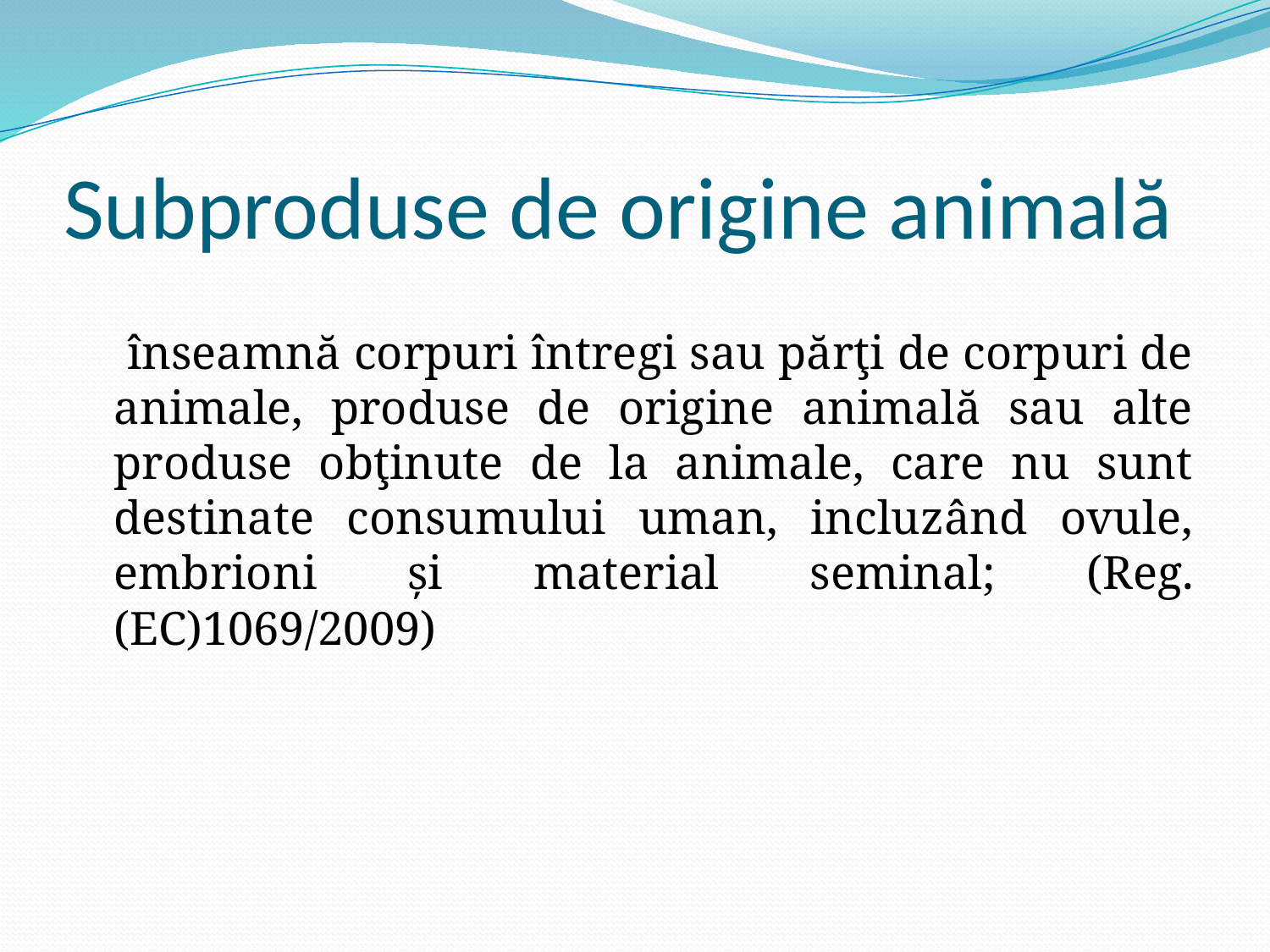

# Subproduse de origine animală
	 înseamnă corpuri întregi sau părţi de corpuri de animale, produse de origine animală sau alte produse obţinute de la animale, care nu sunt destinate consumului uman, incluzând ovule, embrioni și material seminal; (Reg.(EC)1069/2009)